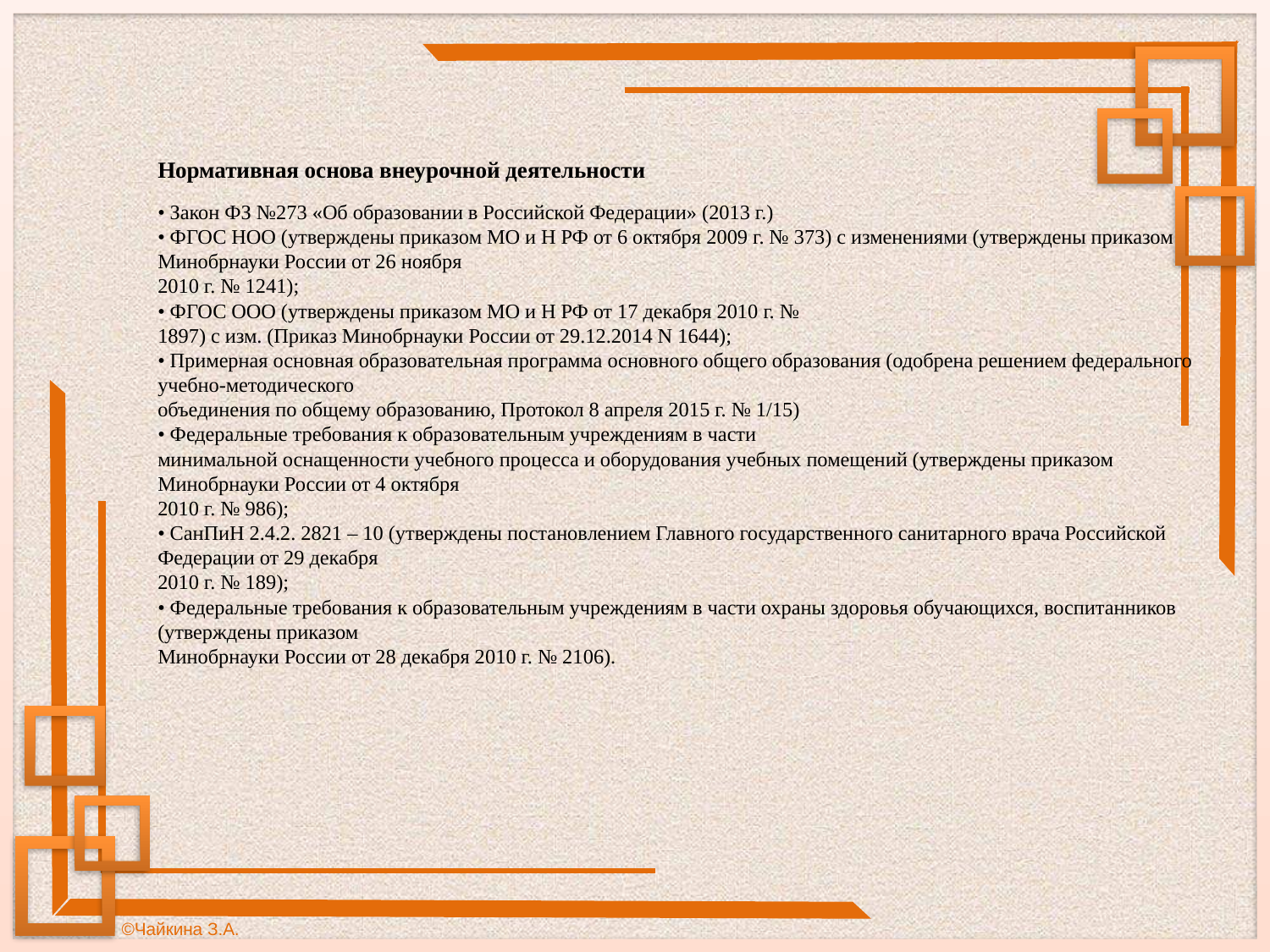

# Нормативная основа внеурочной деятельности   • Закон ФЗ №273 «Об образовании в Российской Федерации» (2013 г.) • ФГОС НОО (утверждены приказом МО и Н РФ от 6 октября 2009 г. № 373) с изменениями (утверждены приказом Минобрнауки России от 26 ноября 2010 г. № 1241); • ФГОС ООО (утверждены приказом МО и Н РФ от 17 декабря 2010 г. № 1897) с изм. (Приказ Минобрнауки России от 29.12.2014 N 1644); • Примерная основная образовательная программа основного общего образования (одобрена решением федерального учебно-методического объединения по общему образованию, Протокол 8 апреля 2015 г. № 1/15) • Федеральные требования к образовательным учреждениям в части минимальной оснащенности учебного процесса и оборудования учебных помещений (утверждены приказом Минобрнауки России от 4 октября 2010 г. № 986); • СанПиН 2.4.2. 2821 – 10 (утверждены постановлением Главного государственного санитарного врача Российской Федерации от 29 декабря 2010 г. № 189); • Федеральные требования к образовательным учреждениям в части охраны здоровья обучающихся, воспитанников (утверждены приказом Минобрнауки России от 28 декабря 2010 г. № 2106).